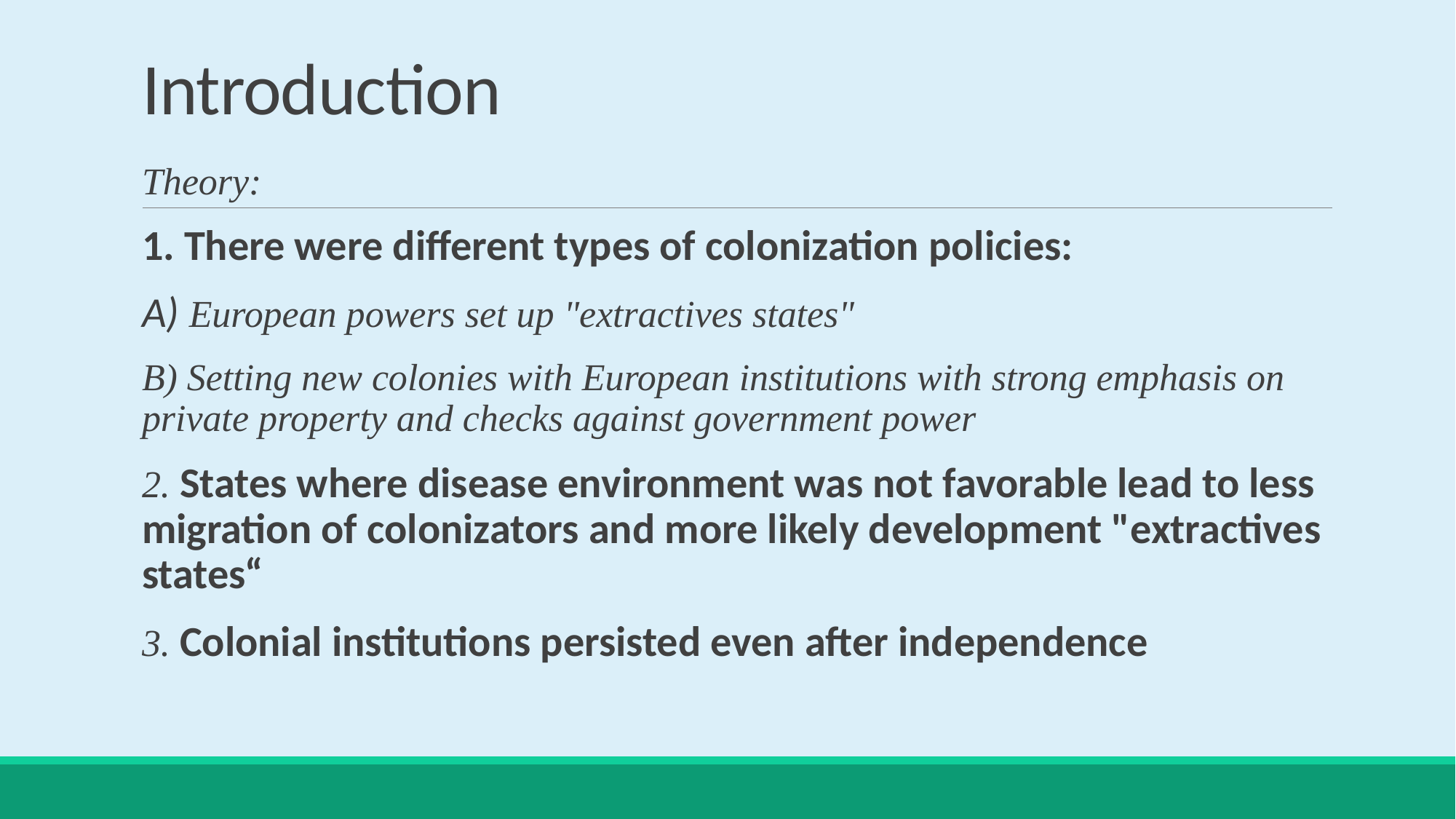

# Introduction
Theory:
1. There were different types of colonization policies:
A) European powers set up "extractives states"
B) Setting new colonies with European institutions with strong emphasis on private property and checks against government power
2. States where disease environment was not favorable lead to less migration of colonizators and more likely development "extractives states“
3. Colonial institutions persisted even after independence